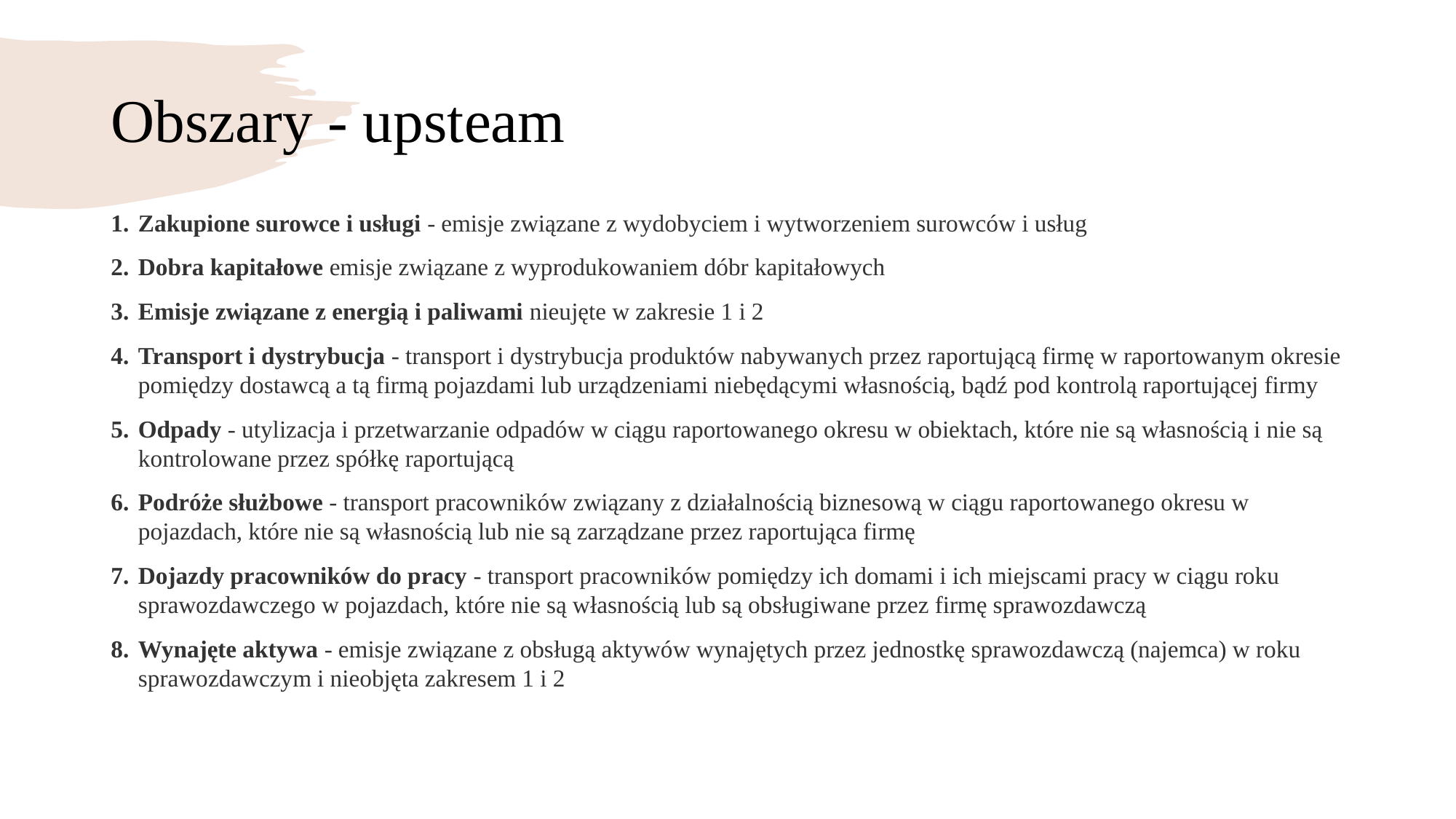

# Obszary - upsteam
Zakupione surowce i usługi - emisje związane z wydobyciem i wytworzeniem surowców i usług
Dobra kapitałowe emisje związane z wyprodukowaniem dóbr kapitałowych
Emisje związane z energią i paliwami nieujęte w zakresie 1 i 2
Transport i dystrybucja - transport i dystrybucja produktów nabywanych przez raportującą firmę w raportowanym okresie pomiędzy dostawcą a tą firmą pojazdami lub urządzeniami niebędącymi własnością, bądź pod kontrolą raportującej firmy
Odpady - utylizacja i przetwarzanie odpadów w ciągu raportowanego okresu w obiektach, które nie są własnością i nie są kontrolowane przez spółkę raportującą
Podróże służbowe - transport pracowników związany z działalnością biznesową w ciągu raportowanego okresu w pojazdach, które nie są własnością lub nie są zarządzane przez raportująca firmę
Dojazdy pracowników do pracy - transport pracowników pomiędzy ich domami i ich miejscami pracy w ciągu roku sprawozdawczego w pojazdach, które nie są własnością lub są obsługiwane przez firmę sprawozdawczą
Wynajęte aktywa - emisje związane z obsługą aktywów wynajętych przez jednostkę sprawozdawczą (najemca) w roku sprawozdawczym i nieobjęta zakresem 1 i 2